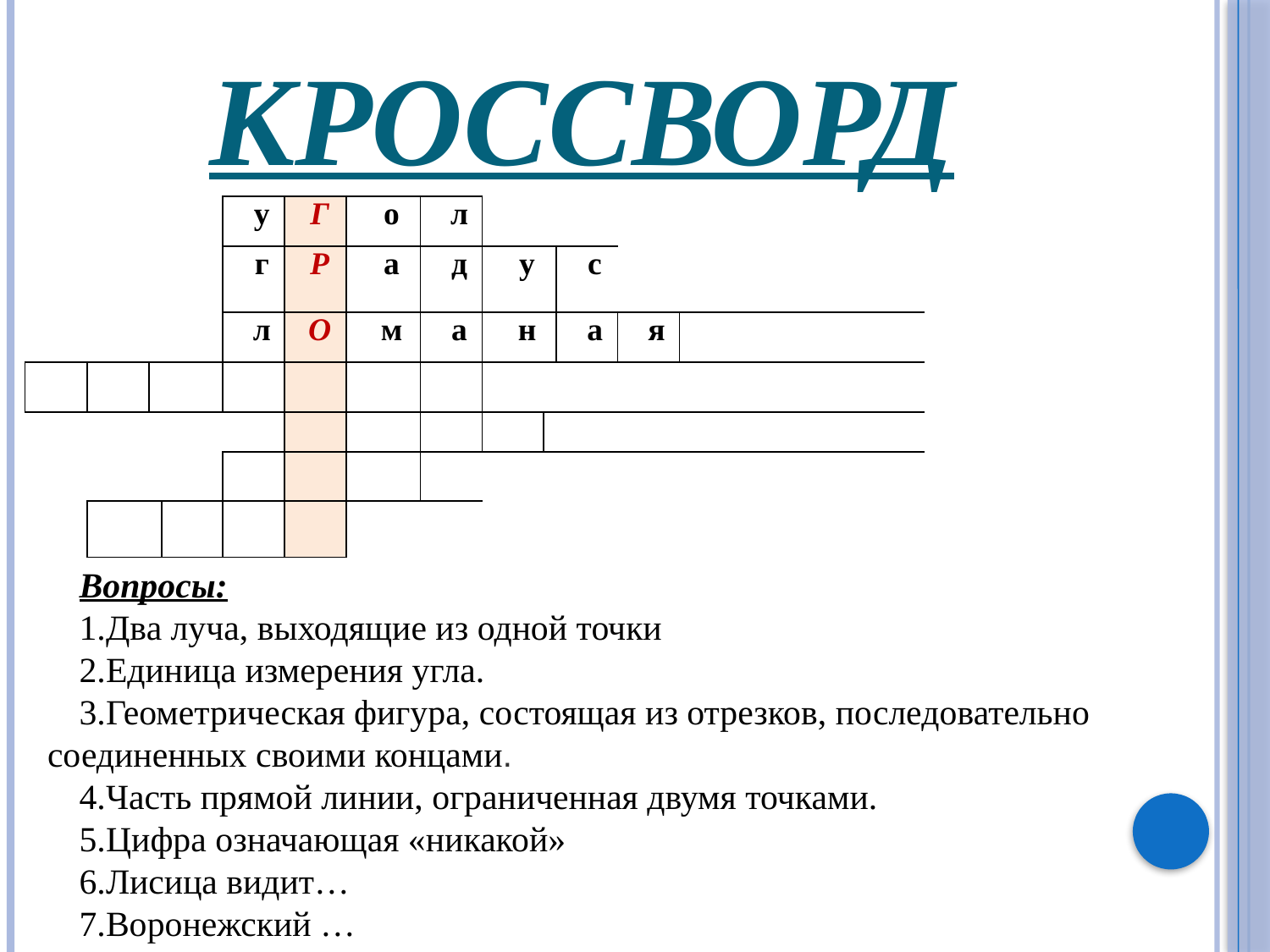

# Кроссворд
|  |  |  |  | у | Г | о | л |  |  |  |  |  |
| --- | --- | --- | --- | --- | --- | --- | --- | --- | --- | --- | --- | --- |
|  |  |  |  | г | Р | а | д | у |  | с |  |  |
|  |  |  |  |  |  |  |  |  |  |  |  |  |
|  |  |  |  | л | О | м | а | н |  | а | я |  |
|  |  |  |  |  |  |  |  |  |  |  |  |  |
|  |  |  |  |  |  |  |  |  |  |  |  |  |
|  |  |  |  |  |  |  |  |  |  |  |  |  |
|  |  |  |  |  |  |  |  |  |  |  |  |  |
|  |  |  |  |  |  |  |  |  |  |  |  |  |
|  |  |  |  |  |  |  |  |  |  |  |  |  |
Вопросы:
Два луча, выходящие из одной точки
Единица измерения угла.
Геометрическая фигура, состоящая из отрезков, последовательно соединенных своими концами.
Часть прямой линии, ограниченная двумя точками.
Цифра означающая «никакой»
Лисица видит…
Воронежский …